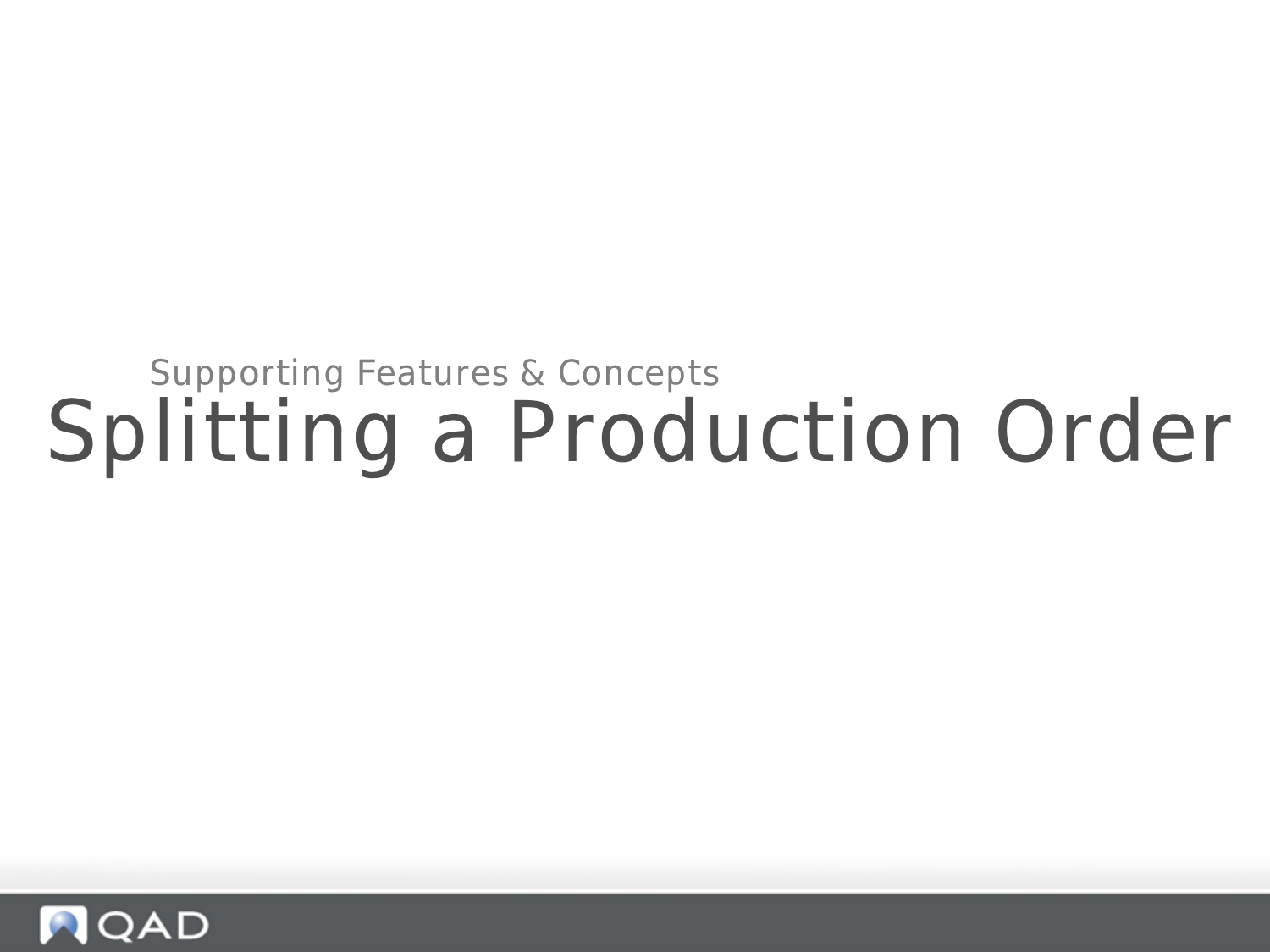

Supporting Features & Concepts
 Splitting a Production Order